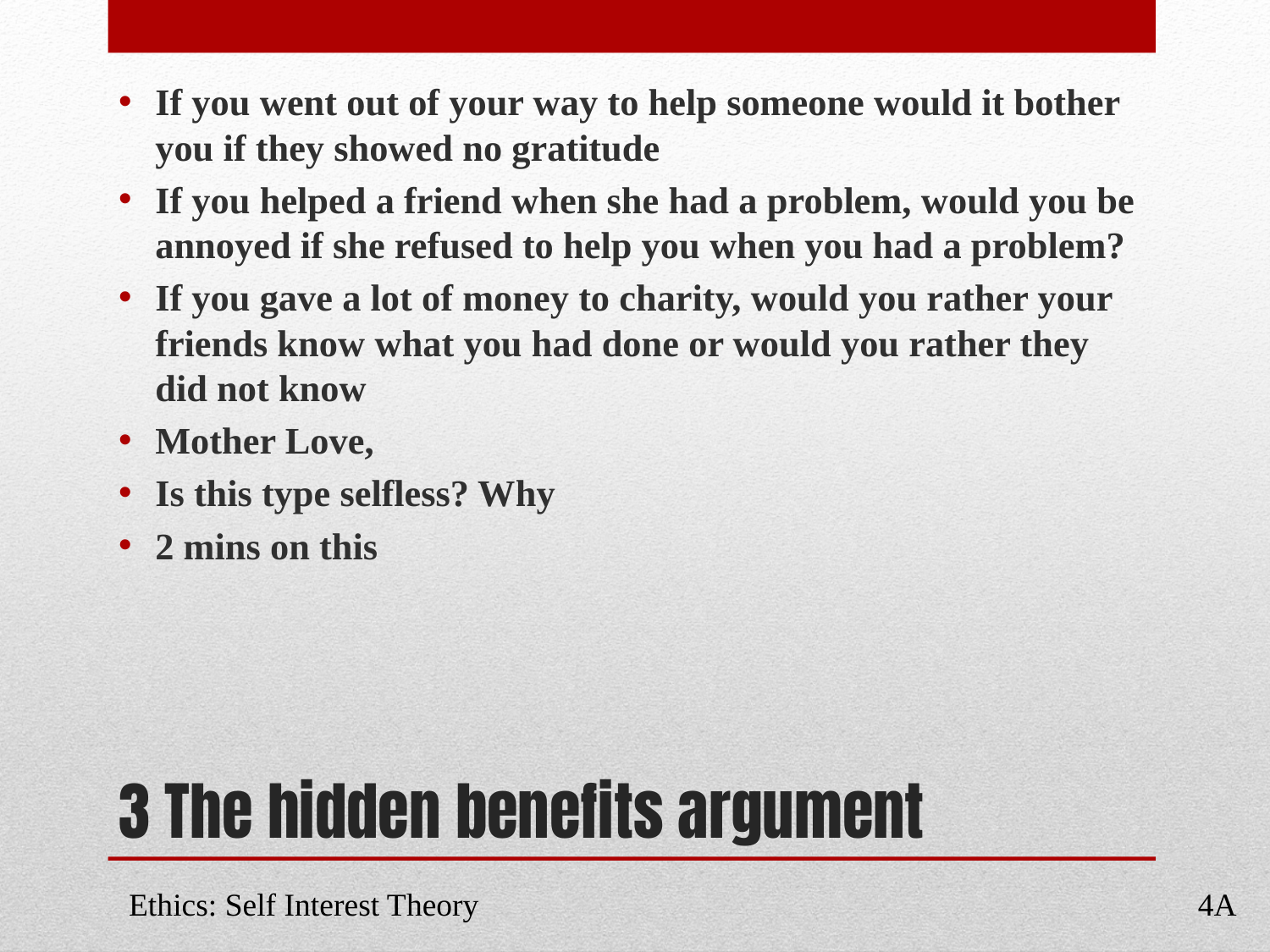

If you went out of your way to help someone would it bother you if they showed no gratitude
If you helped a friend when she had a problem, would you be annoyed if she refused to help you when you had a problem?
If you gave a lot of money to charity, would you rather your friends know what you had done or would you rather they did not know
Mother Love,
Is this type selfless? Why
2 mins on this
# 3 The hidden benefits argument